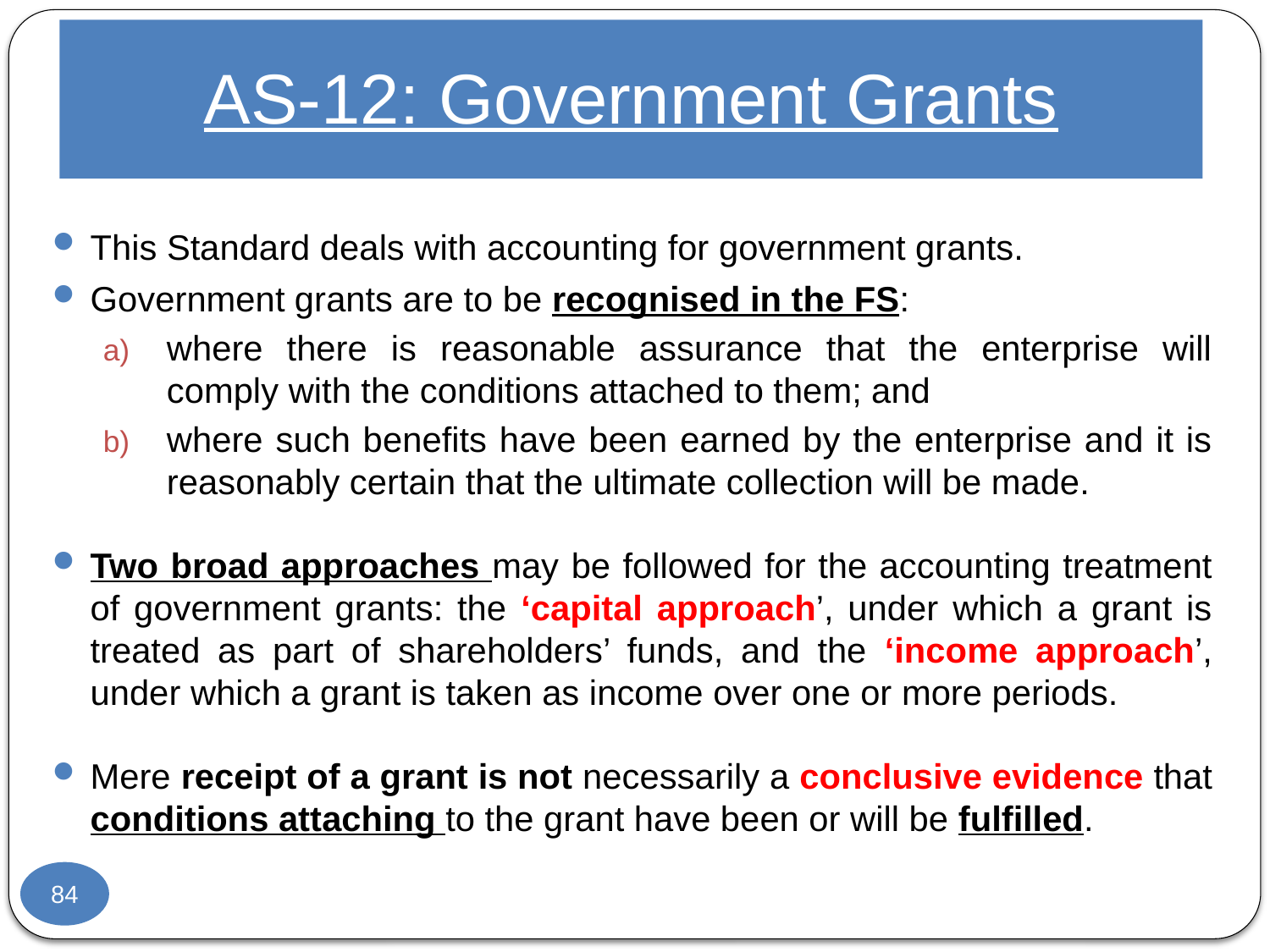

# AS-12: Government Grants
This Standard deals with accounting for government grants.
Government grants are to be recognised in the FS:
where there is reasonable assurance that the enterprise will comply with the conditions attached to them; and
where such benefits have been earned by the enterprise and it is reasonably certain that the ultimate collection will be made.

Two broad approaches may be followed for the accounting treatment of government grants: the ‘capital approach’, under which a grant is treated as part of shareholders’ funds, and the ‘income approach’, under which a grant is taken as income over one or more periods.

Mere receipt of a grant is not necessarily a conclusive evidence that conditions attaching to the grant have been or will be fulfilled.
84